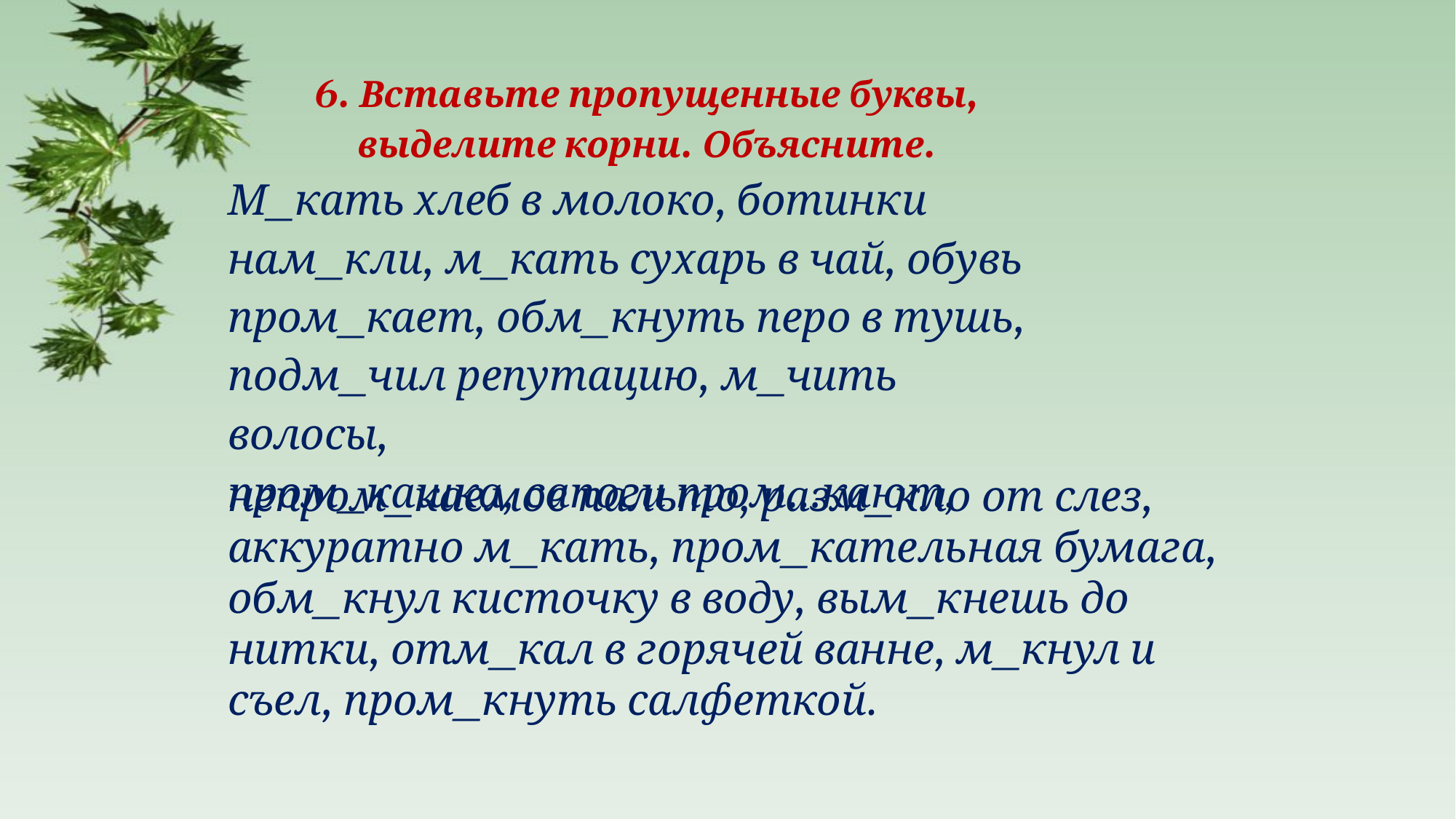

6. Вставьте пропущенные буквы, выделите корни. Объясните.
М_кать хлеб в молоко, ботинки нам_кли, м_кать сухарь в чай, обувь пром_кает, обм_кнуть перо в тушь, подм_чил репутацию, м_чить волосы,
пром_кашка, сапоги пром…кают,
непром_каемое пальто, разм_кло от слез, аккуратно м_кать, пром_кательная бумага, обм_кнул кисточку в воду, вым_кнешь до нитки, отм_кал в горячей ванне, м_кнул и съел, пром_кнуть салфеткой.